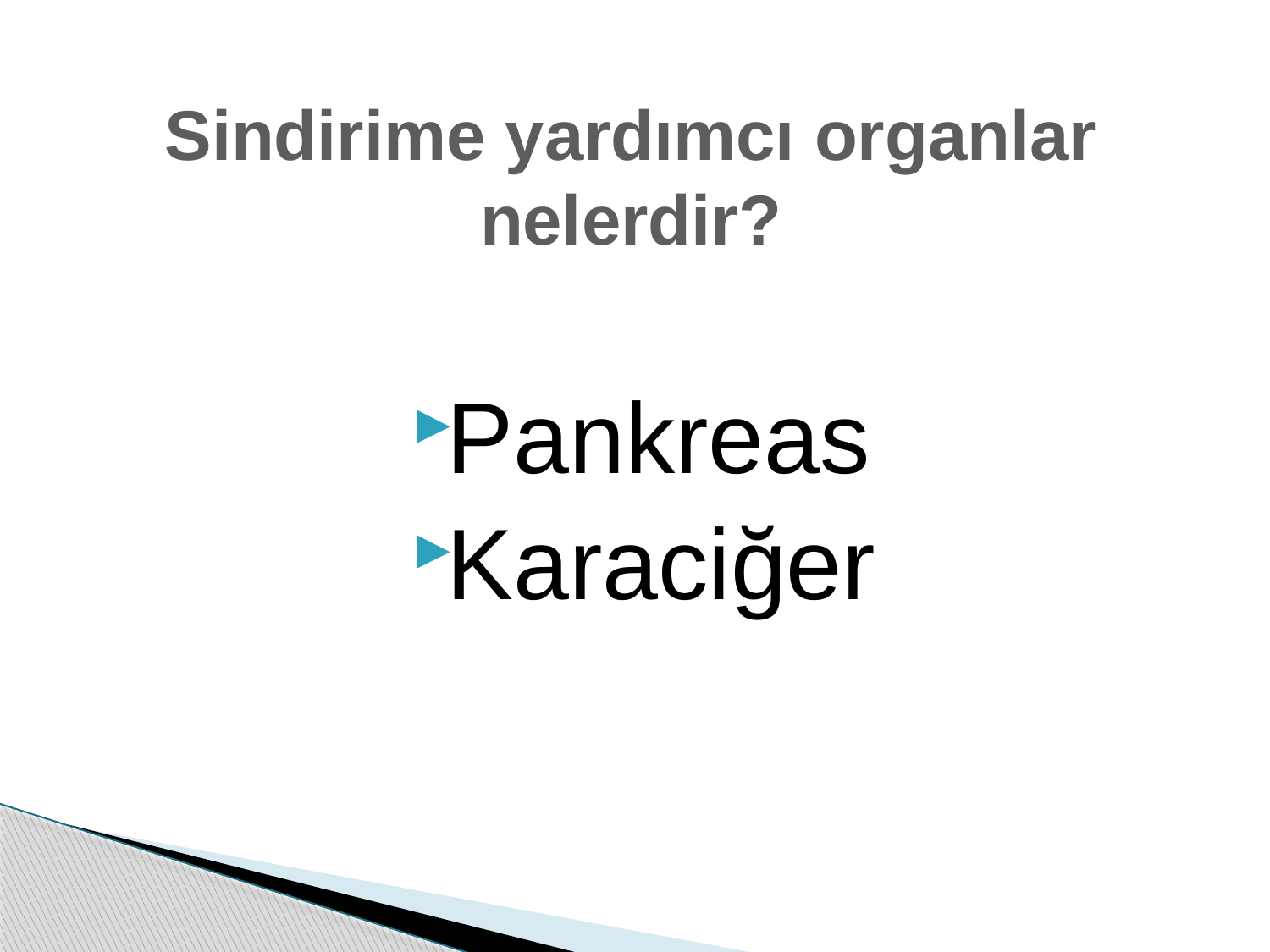

# Sindirime yardımcı organlar nelerdir?
Pankreas
Karaciğer